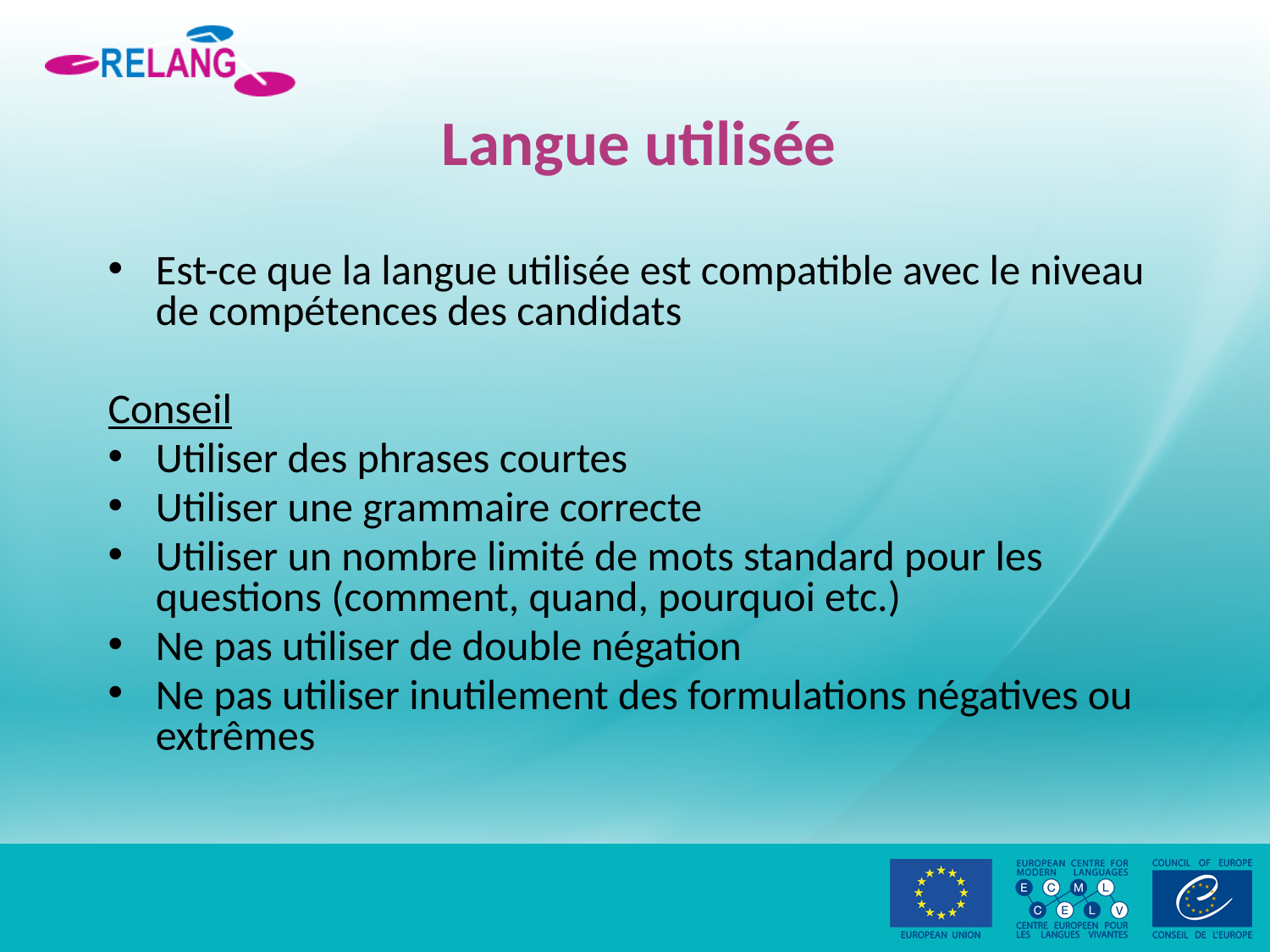

# Langue utilisée
Est-ce que la langue utilisée est compatible avec le niveau de compétences des candidats

Conseil
Utiliser des phrases courtes
Utiliser une grammaire correcte
Utiliser un nombre limité de mots standard pour les questions (comment, quand, pourquoi etc.)
Ne pas utiliser de double négation
Ne pas utiliser inutilement des formulations négatives ou extrêmes